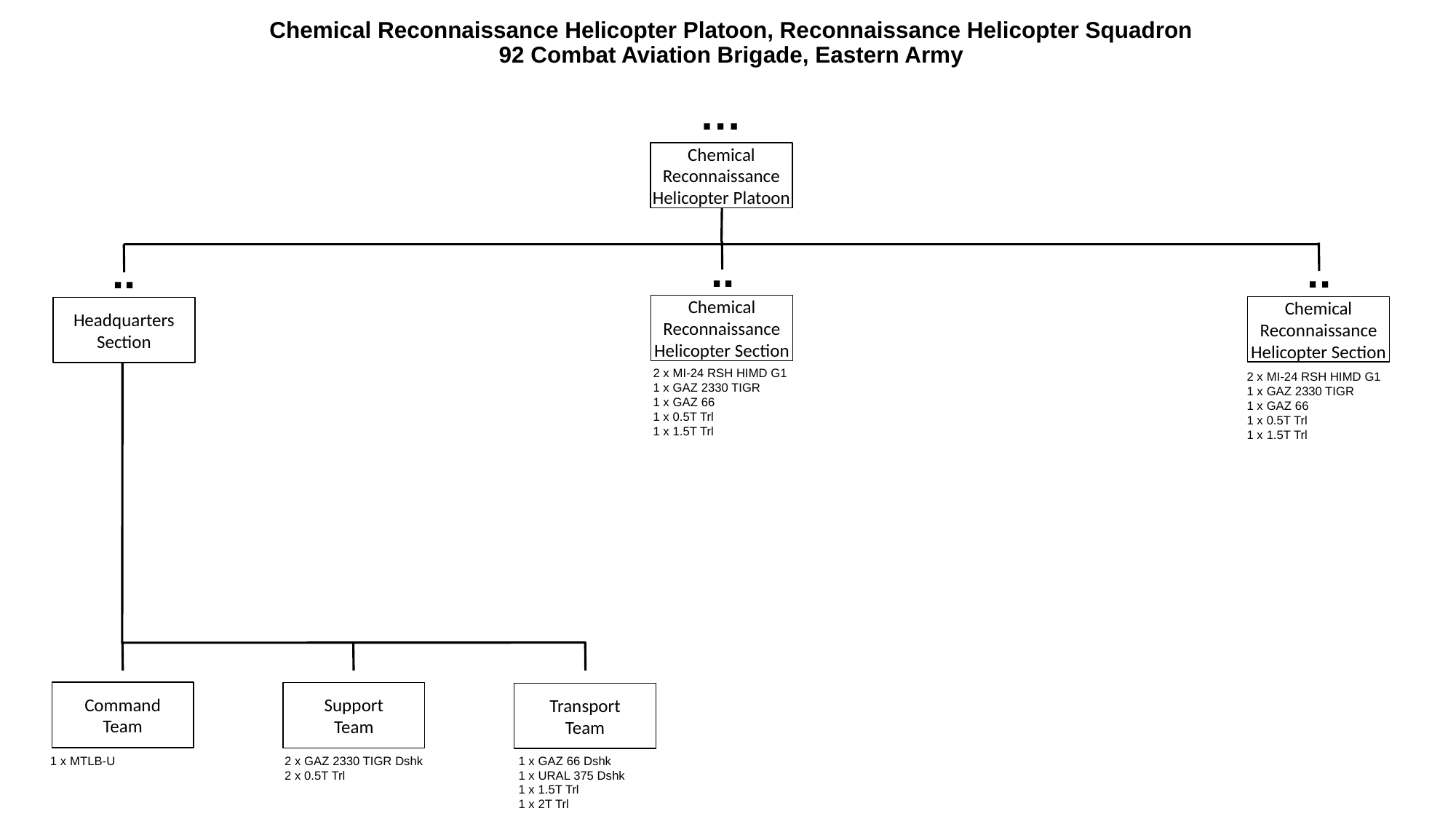

# Chemical Reconnaissance Helicopter Platoon, Reconnaissance Helicopter Squadron 92 Combat Aviation Brigade, Eastern Army
…
Chemical Reconnaissance Helicopter Platoon
..
..
..
Chemical Reconnaissance Helicopter Section
Chemical Reconnaissance Helicopter Section
Headquarters
Section
2 x MI-24 RSH HIMD G1
1 x GAZ 2330 TIGR
1 x GAZ 66
1 x 0.5T Trl
1 x 1.5T Trl
2 x MI-24 RSH HIMD G1
1 x GAZ 2330 TIGR
1 x GAZ 66
1 x 0.5T Trl
1 x 1.5T Trl
Command
Team
Support
Team
Transport
Team
1 x MTLB-U
2 x GAZ 2330 TIGR Dshk
2 x 0.5T Trl
1 x GAZ 66 Dshk
1 x URAL 375 Dshk
1 x 1.5T Trl
1 x 2T Trl